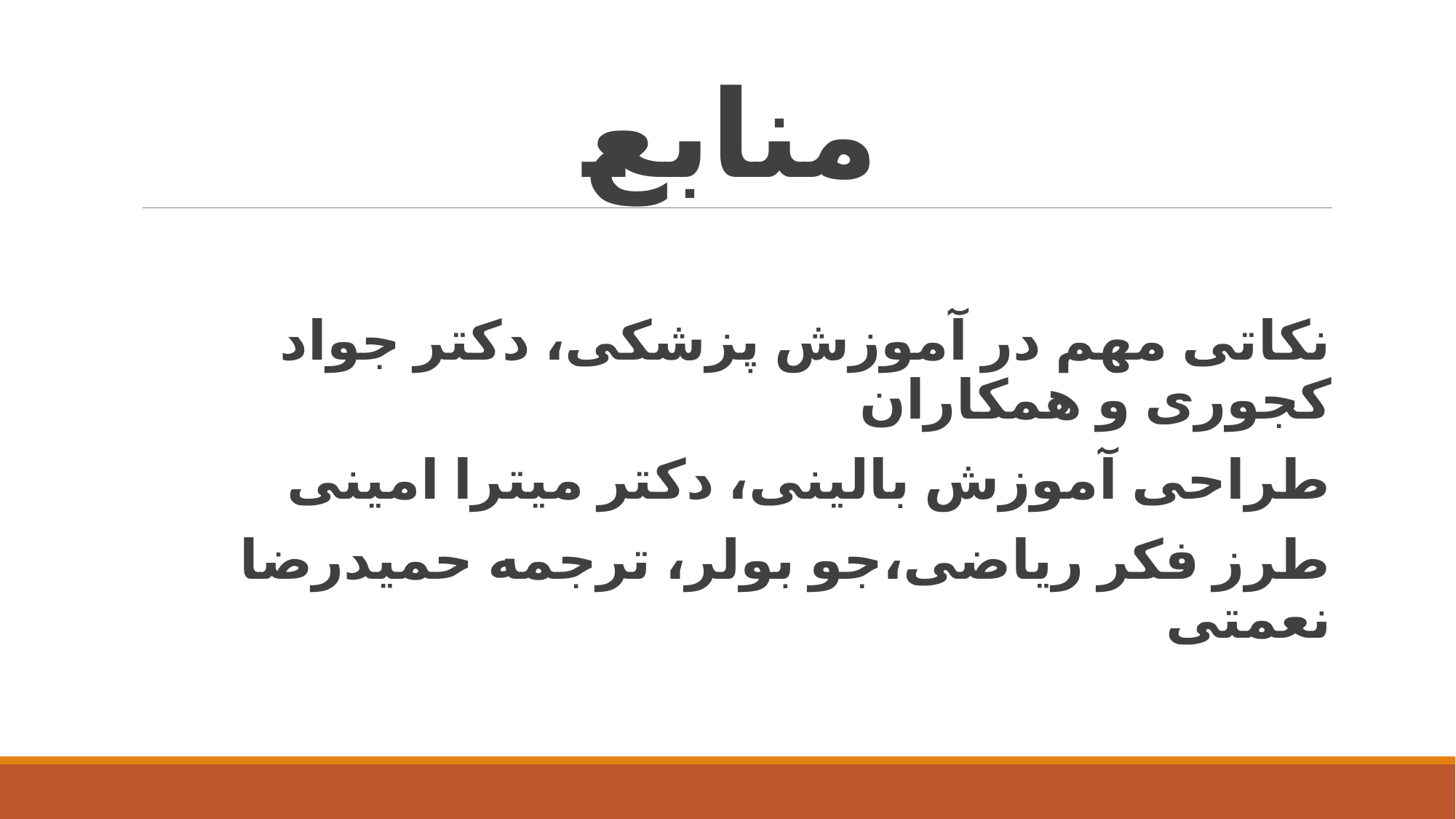

# منابع

نکاتی مهم در آموزش پزشکی، دکتر جواد کجوری و همکاران
طراحی آموزش بالینی، دکتر میترا امینی
طرز فکر ریاضی،جو بولر، ترجمه حمیدرضا نعمتی